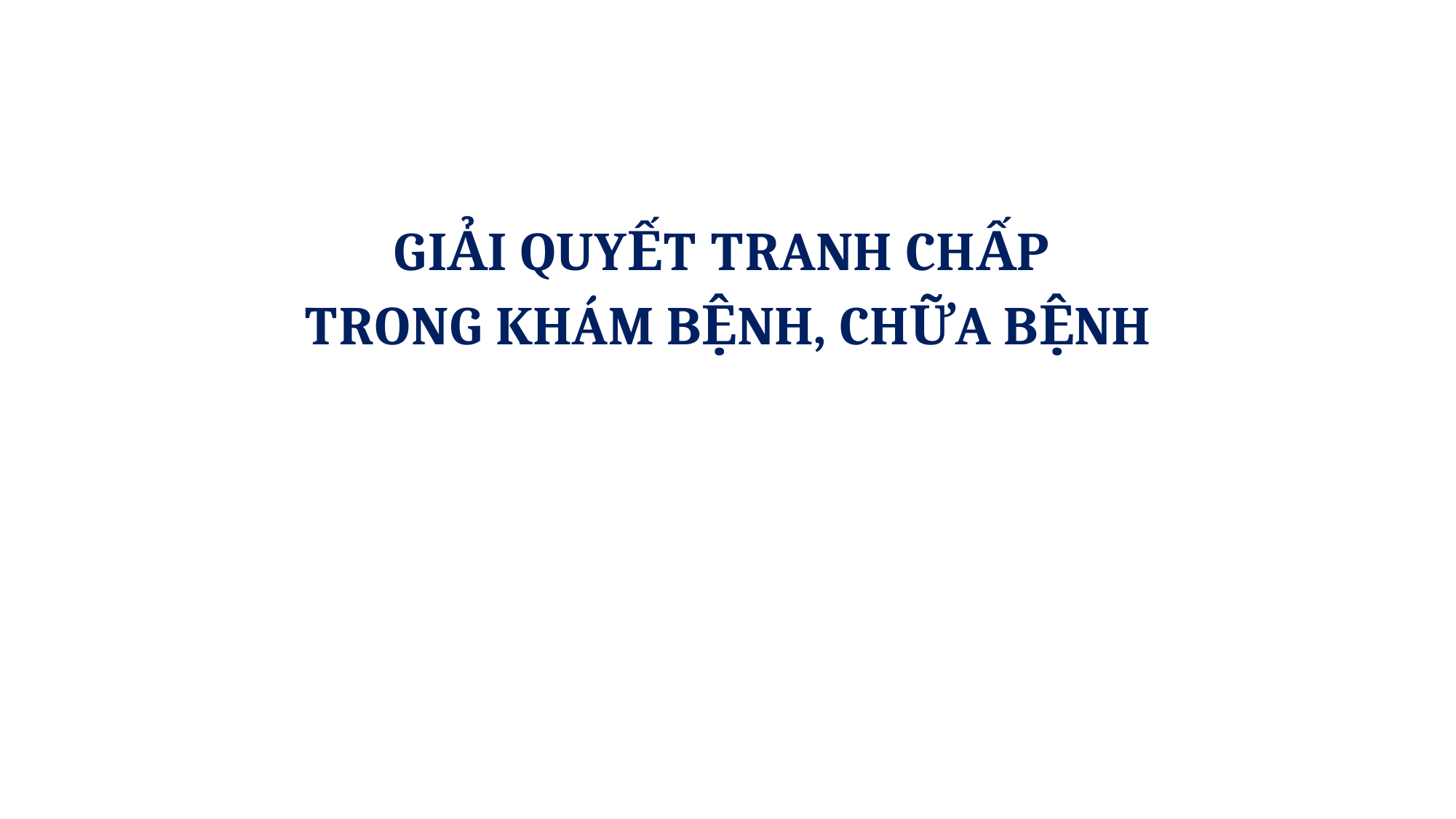

GIẢI QUYẾT TRANH CHẤP
TRONG KHÁM BỆNH, CHỮA BỆNH